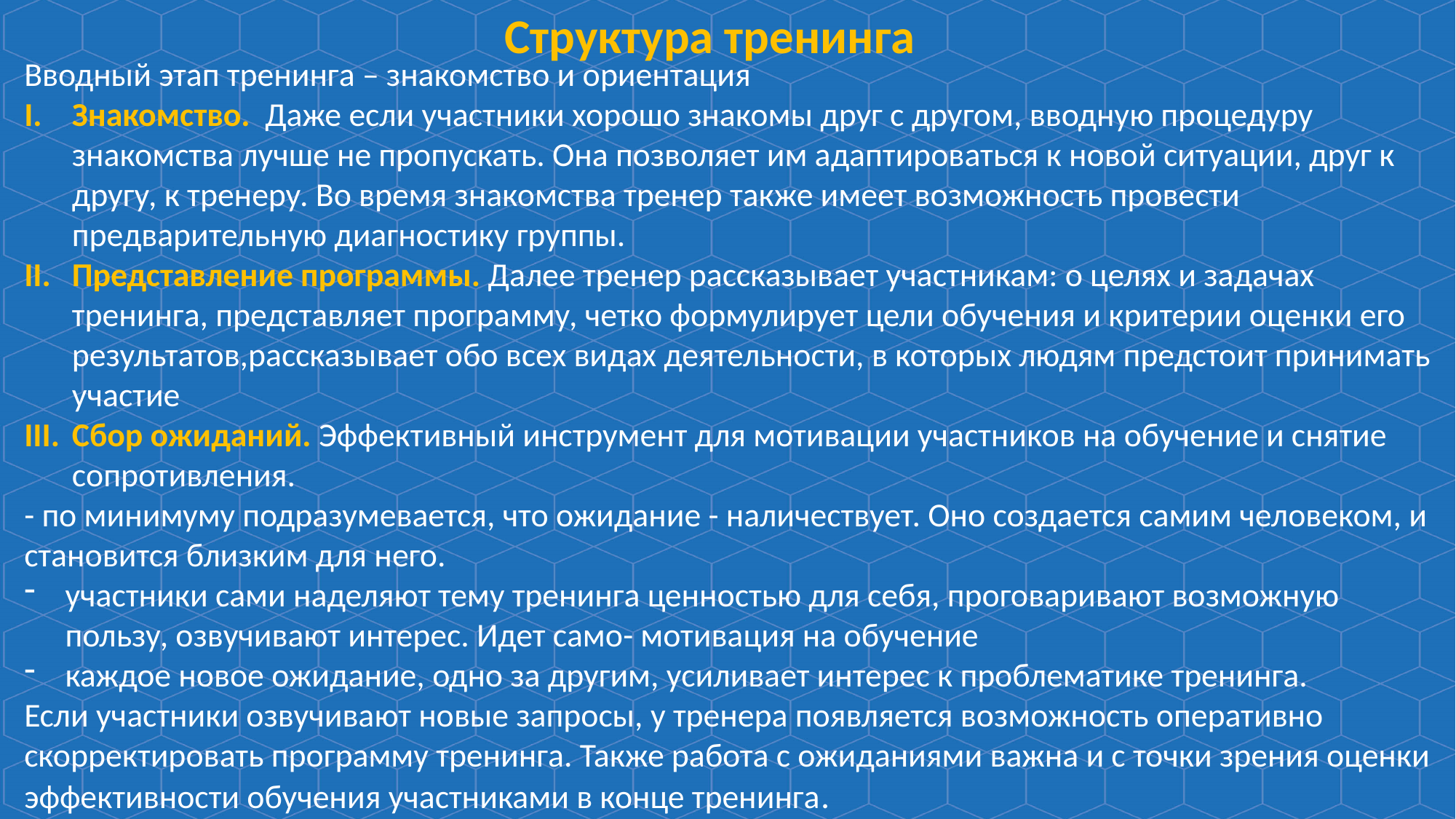

Структура тренинга
Вводный этап тренинга – знакомство и ориентация
Знакомство.  Даже если участники хорошо знакомы друг с другом, вводную процедуру знакомства лучше не пропускать. Она позволяет им адаптироваться к новой ситуации, друг к другу, к тренеру. Во время знакомства тренер также имеет возможность провести предварительную диагностику группы.
Представление программы. Далее тренер рассказывает участникам: о целях и задачах тренинга, представляет программу, четко формулирует цели обучения и критерии оценки его результатов,рассказывает обо всех видах деятельности, в которых людям предстоит принимать участие
Сбор ожиданий. Эффективный инструмент для мотивации участников на обучение и снятие сопротивления.
- по минимуму подразумевается, что ожидание - наличествует. Оно создается самим человеком, и становится близким для него.
участники сами наделяют тему тренинга ценностью для себя, проговаривают возможную пользу, озвучивают интерес. Идет само- мотивация на обучение
каждое новое ожидание, одно за другим, усиливает интерес к проблематике тренинга.
Если участники озвучивают новые запросы, у тренера появляется возможность оперативно скорректировать программу тренинга. Также работа с ожиданиями важна и с точки зрения оценки эффективности обучения участниками в конце тренинга.